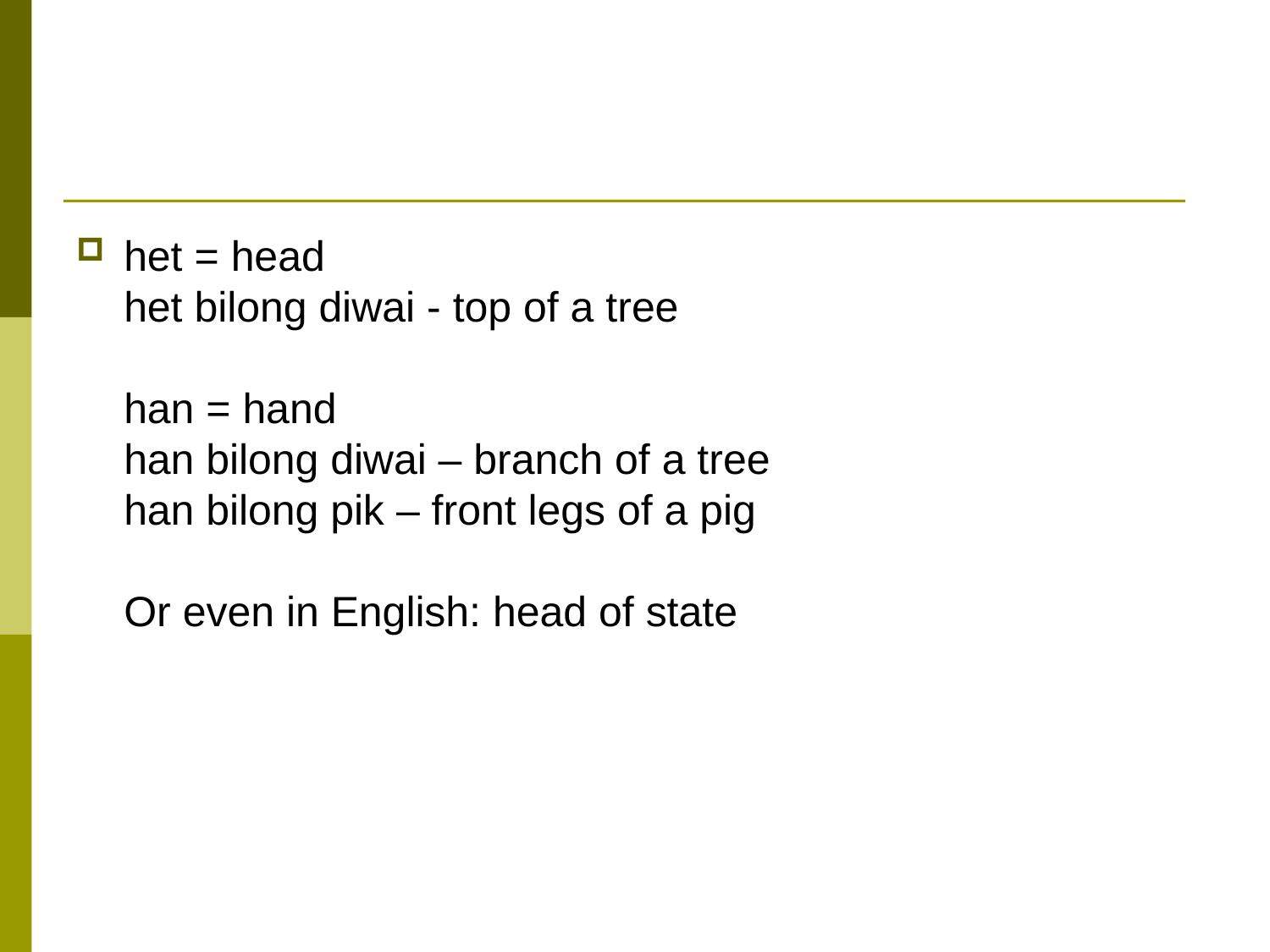

#
het = head
het bilong diwai - top of a tree
han = hand
han bilong diwai – branch of a tree
han bilong pik – front legs of a pig
Or even in English: head of state